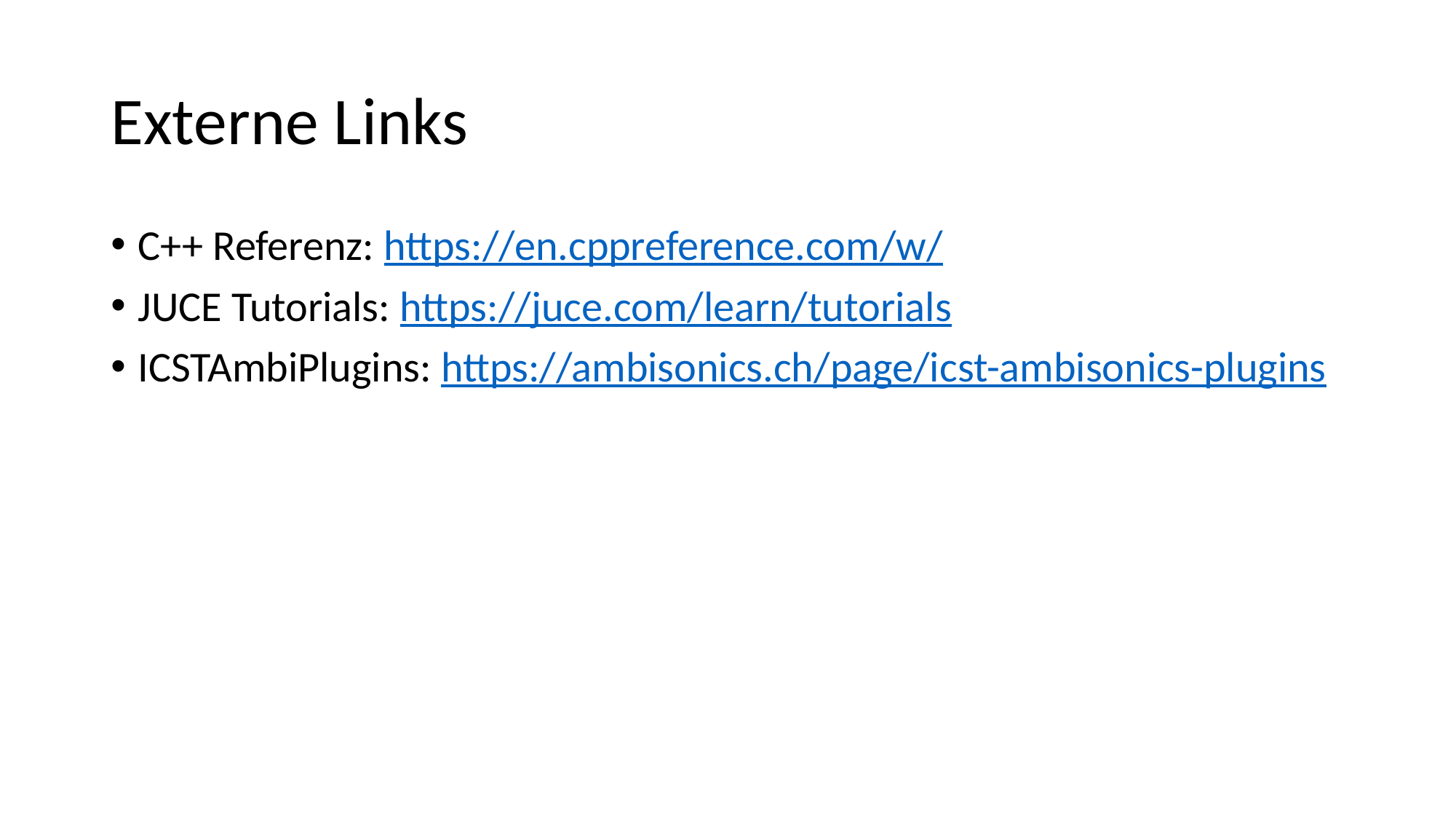

# Externe Links
C++ Referenz: https://en.cppreference.com/w/
JUCE Tutorials: https://juce.com/learn/tutorials
ICSTAmbiPlugins: https://ambisonics.ch/page/icst-ambisonics-plugins